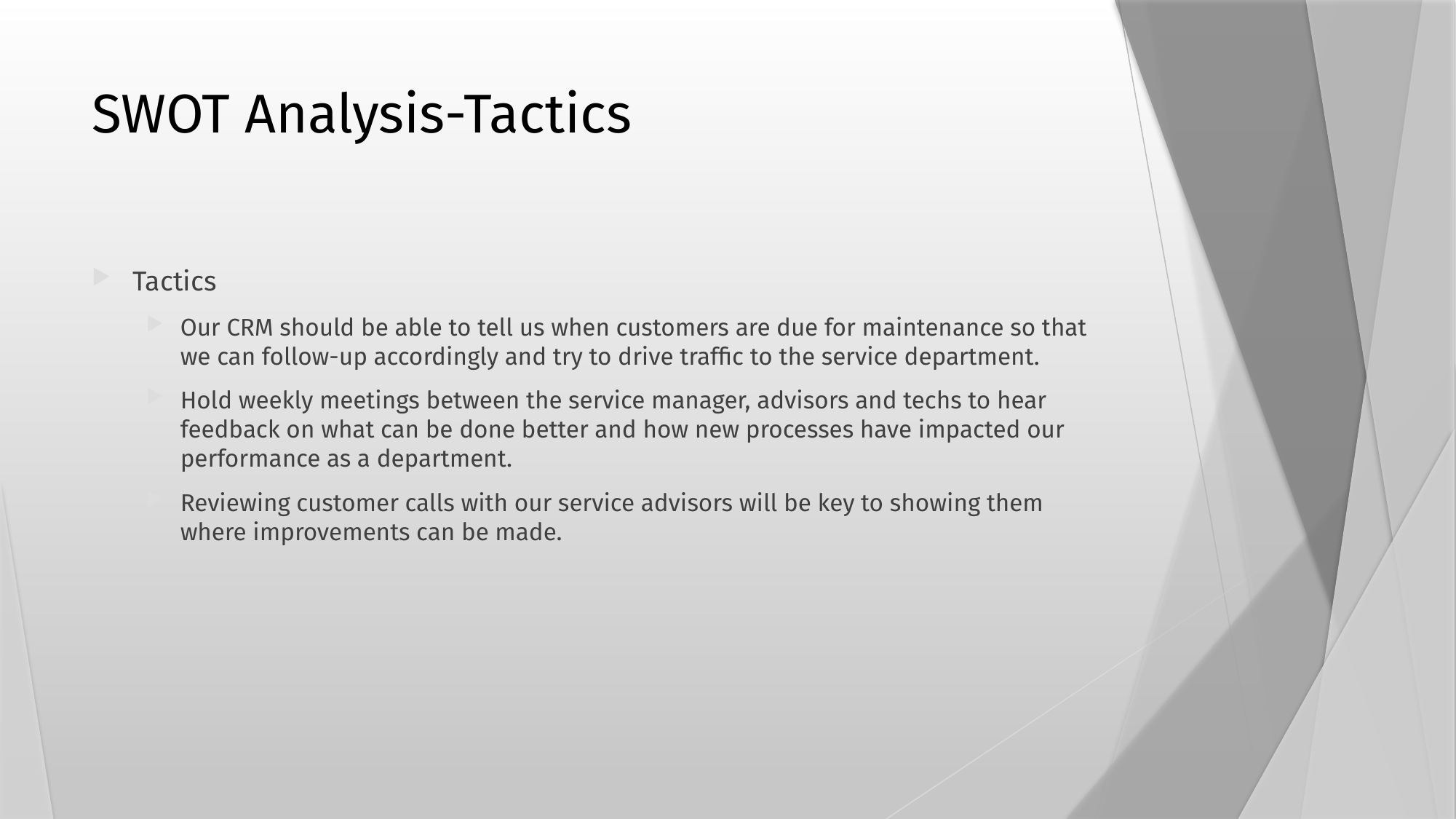

# SWOT Analysis-Tactics
Tactics
Our CRM should be able to tell us when customers are due for maintenance so that we can follow-up accordingly and try to drive traffic to the service department.
Hold weekly meetings between the service manager, advisors and techs to hear feedback on what can be done better and how new processes have impacted our performance as a department.
Reviewing customer calls with our service advisors will be key to showing them where improvements can be made.